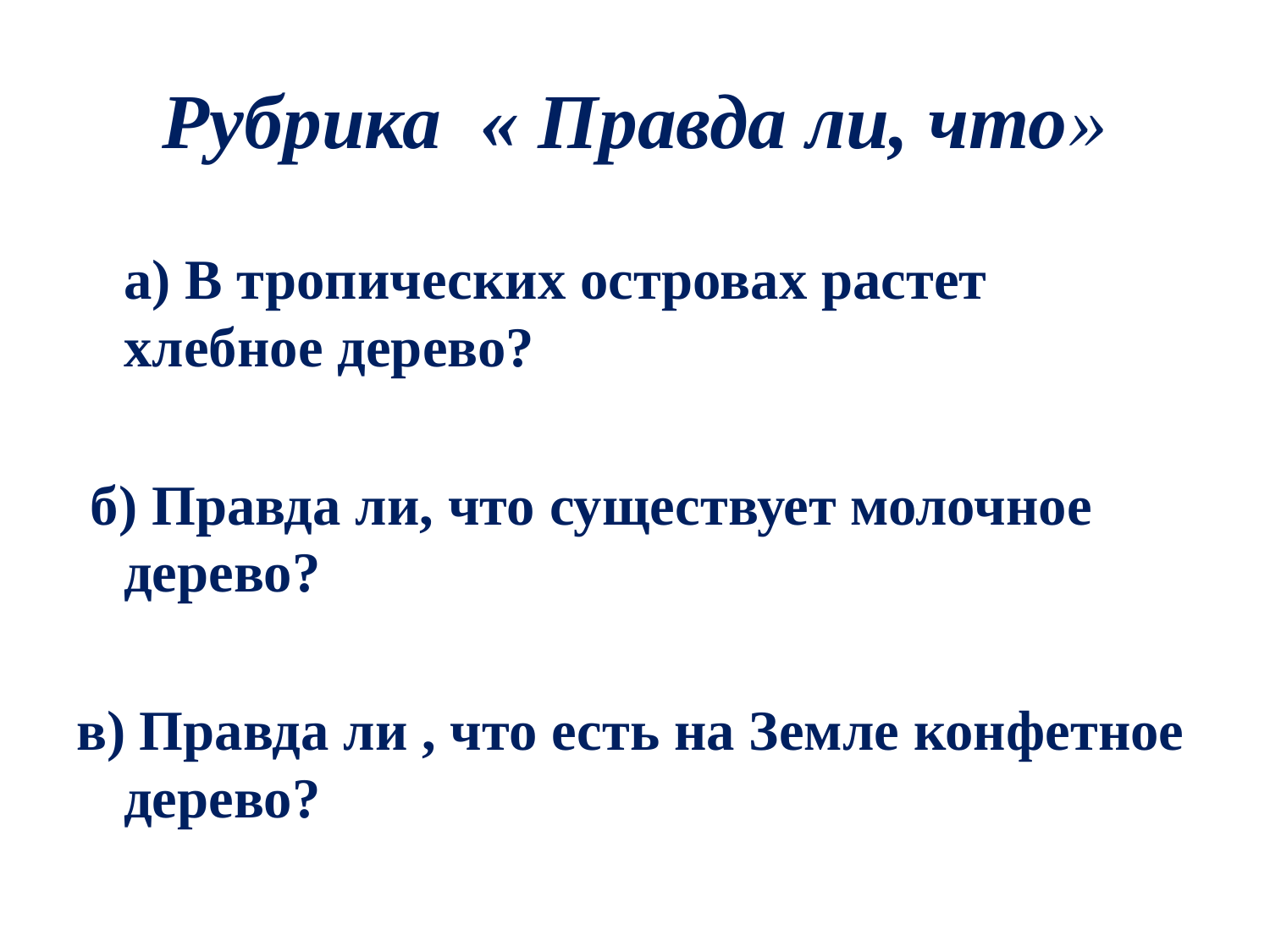

# Рубрика  « Правда ли, что»
а) В тропических островах растет хлебное дерево?

 б) Правда ли, что существует молочное дерево?

в) Правда ли , что есть на Земле конфетное дерево?